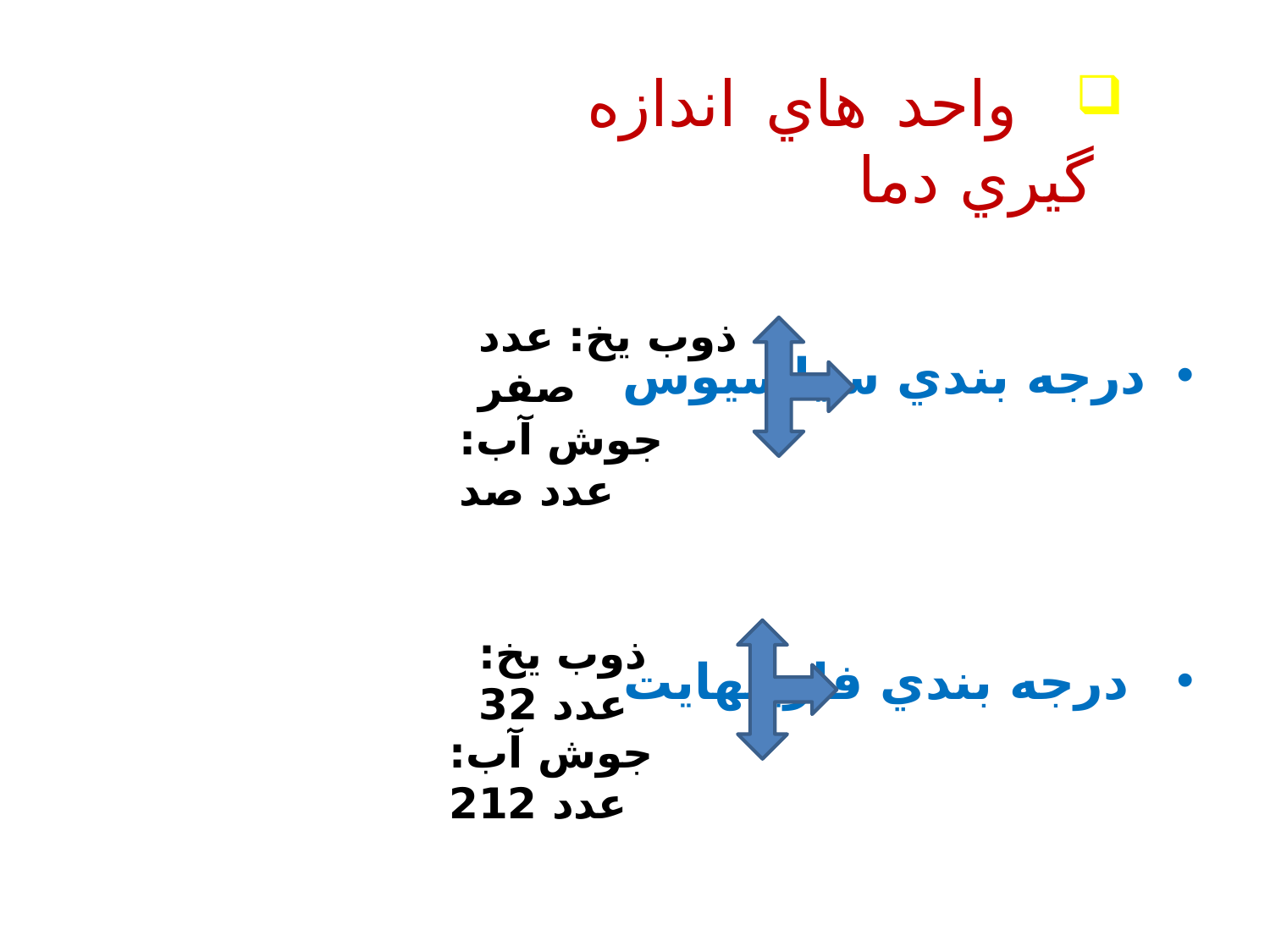

# واحد هاي اندازه گيري دما

درجه بندي سيلسيوس

 درجه بندي فارينهايت

ذوب يخ: عدد صفر

جوش آب: عدد صد
ذوب يخ: عدد 32

جوش آب: عدد 212